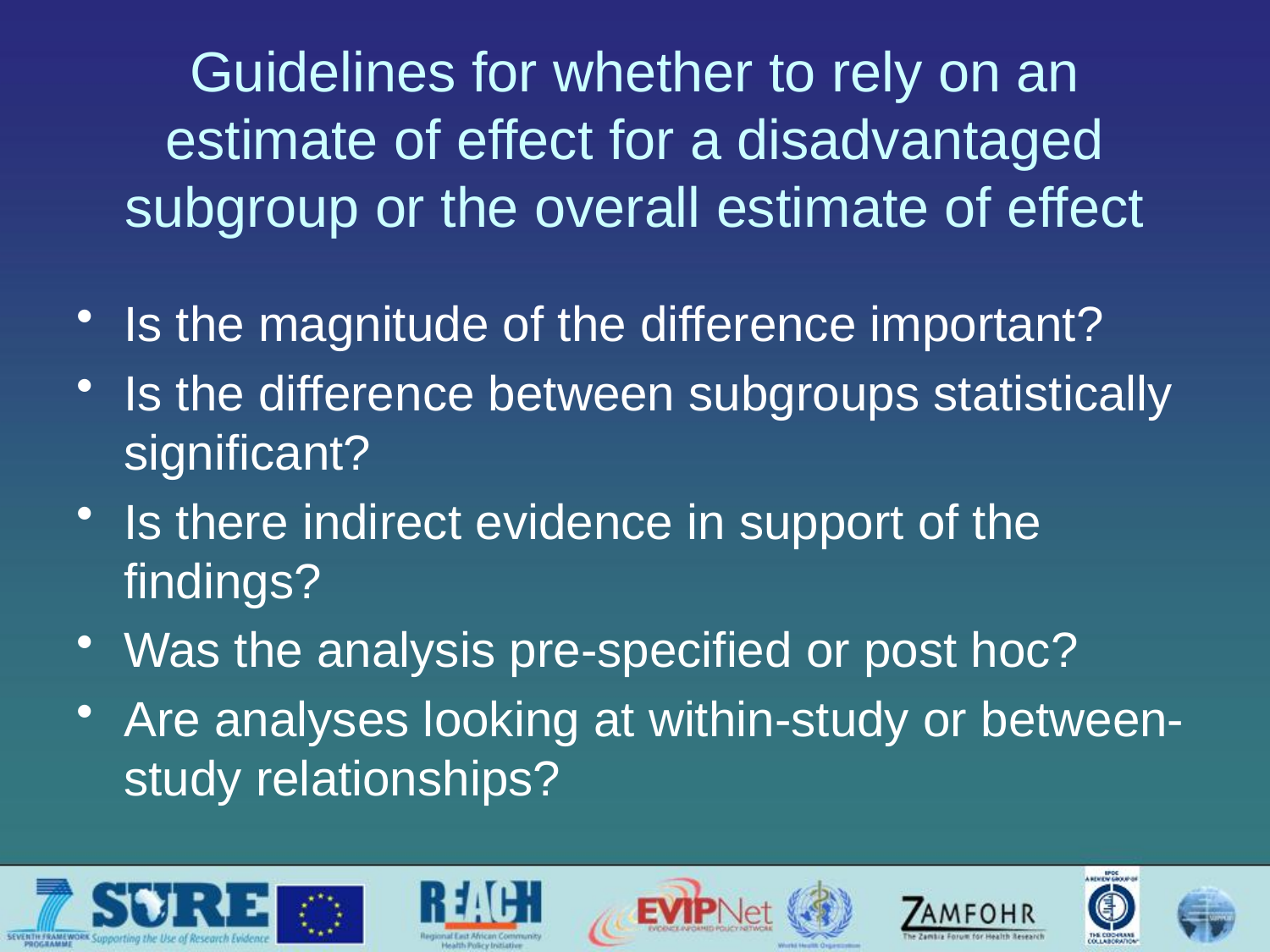

# Guidelines for whether to rely on an estimate of effect for a disadvantaged subgroup or the overall estimate of effect
Is the magnitude of the difference important?
Is the difference between subgroups statistically significant?
Is there indirect evidence in support of the findings?
Was the analysis pre-specified or post hoc?
Are analyses looking at within-study or between-study relationships?